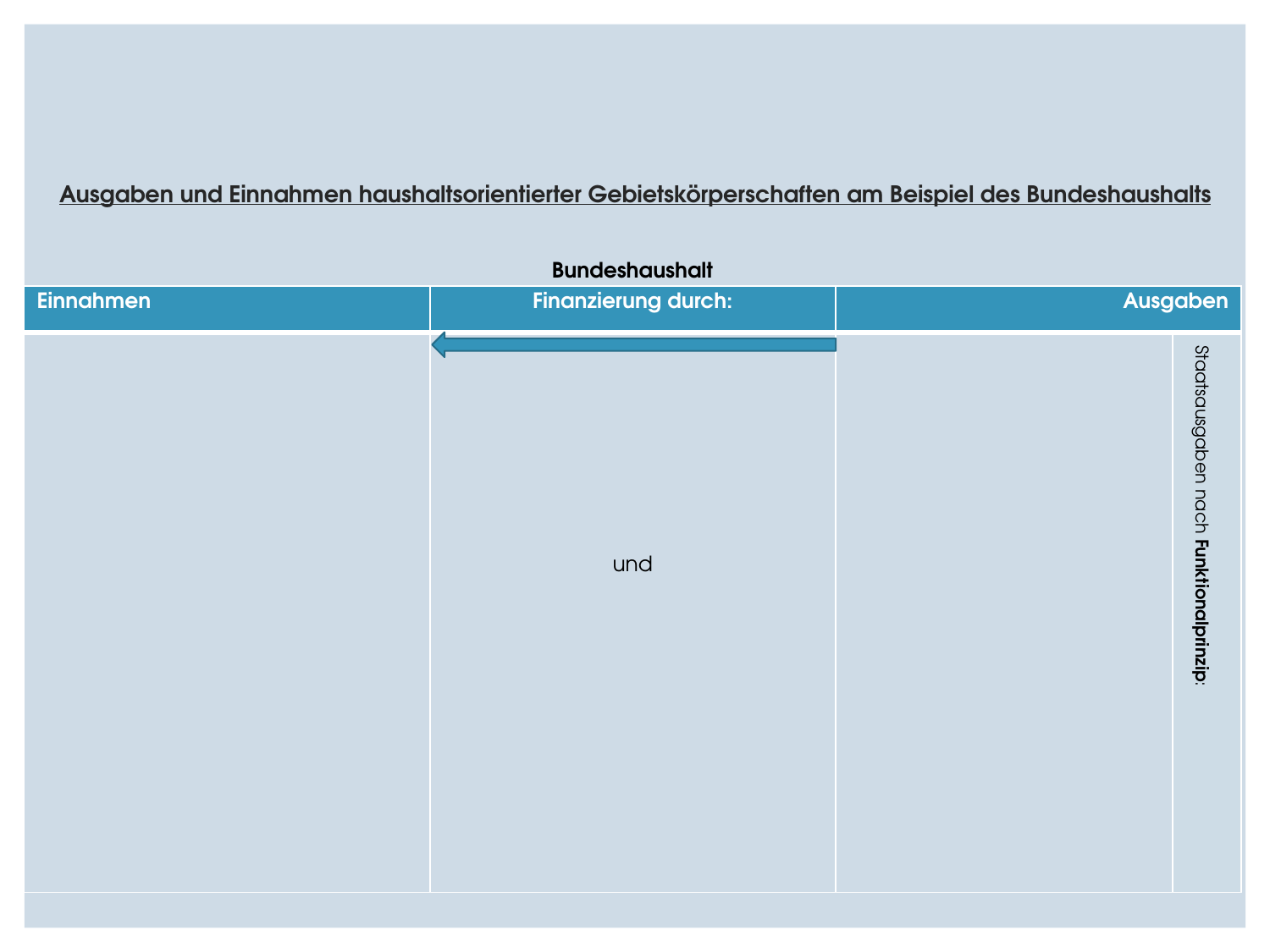

# Ausgaben und Einnahmen haushaltsorientierter Gebietskörperschaften am Beispiel des Bundeshaushalts
Bundeshaushalt
| Einnahmen | Finanzierung durch: | Ausgaben |  |
| --- | --- | --- | --- |
|  | und |  | Staatsausgaben nach Funktionalprinzip: |